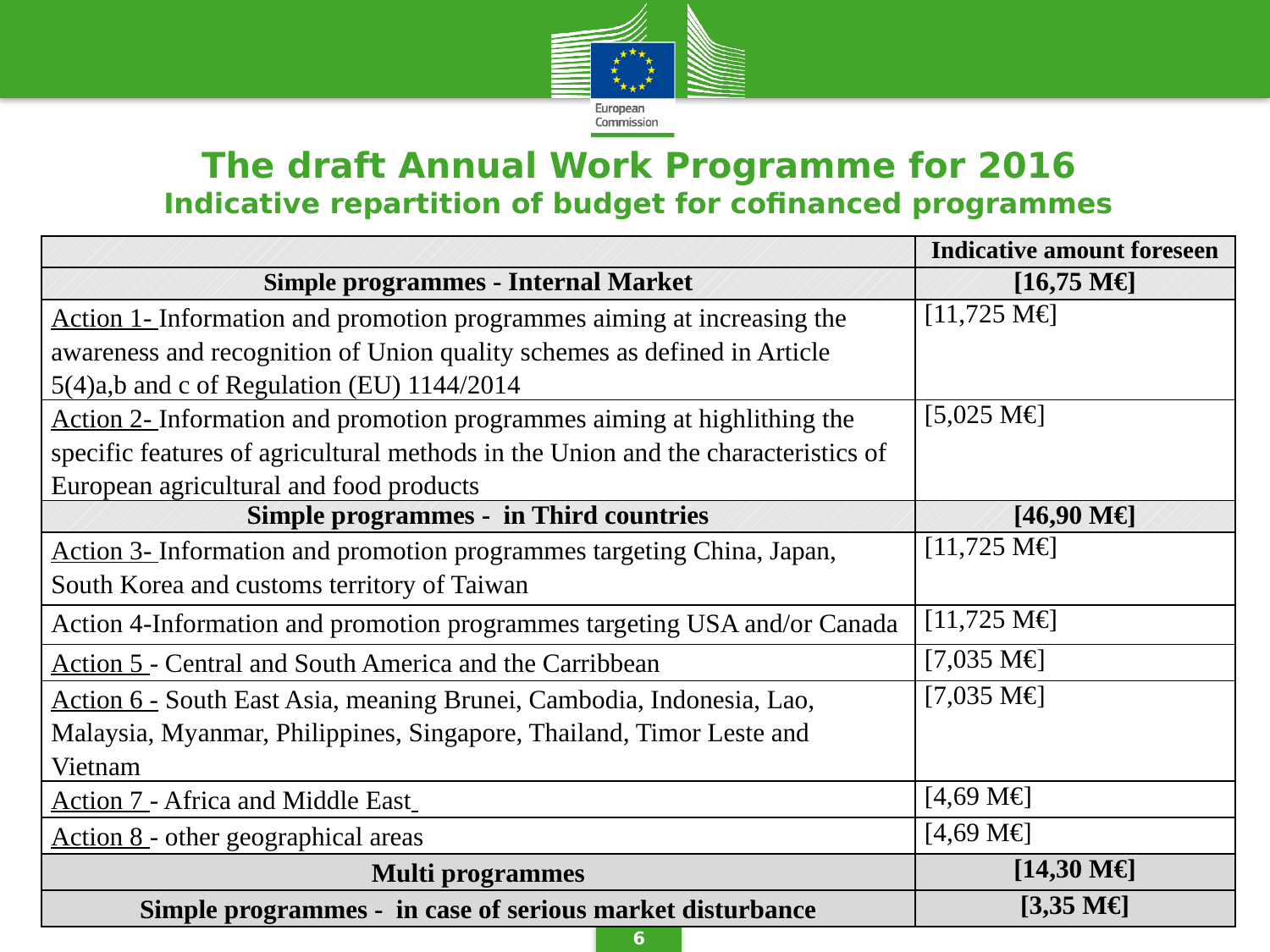

# The draft Annual Work Programme for 2016 Indicative repartition of budget for cofinanced programmes
|  | Indicative amount foreseen |
| --- | --- |
| Simple programmes - Internal Market | [16,75 M€] |
| Action 1- Information and promotion programmes aiming at increasing the awareness and recognition of Union quality schemes as defined in Article 5(4)a,b and c of Regulation (EU) 1144/2014 | [11,725 M€] |
| Action 2- Information and promotion programmes aiming at highlithing the specific features of agricultural methods in the Union and the characteristics of European agricultural and food products | [5,025 M€] |
| Simple programmes - in Third countries | [46,90 M€] |
| Action 3- Information and promotion programmes targeting China, Japan, South Korea and customs territory of Taiwan | [11,725 M€] |
| Action 4-Information and promotion programmes targeting USA and/or Canada | [11,725 M€] |
| Action 5 - Central and South America and the Carribbean | [7,035 M€] |
| Action 6 - South East Asia, meaning Brunei, Cambodia, Indonesia, Lao, Malaysia, Myanmar, Philippines, Singapore, Thailand, Timor Leste and Vietnam | [7,035 M€] |
| Action 7 - Africa and Middle East | [4,69 M€] |
| Action 8 - other geographical areas | [4,69 M€] |
| Multi programmes | [14,30 M€] |
| Simple programmes - in case of serious market disturbance | [3,35 M€] |

6